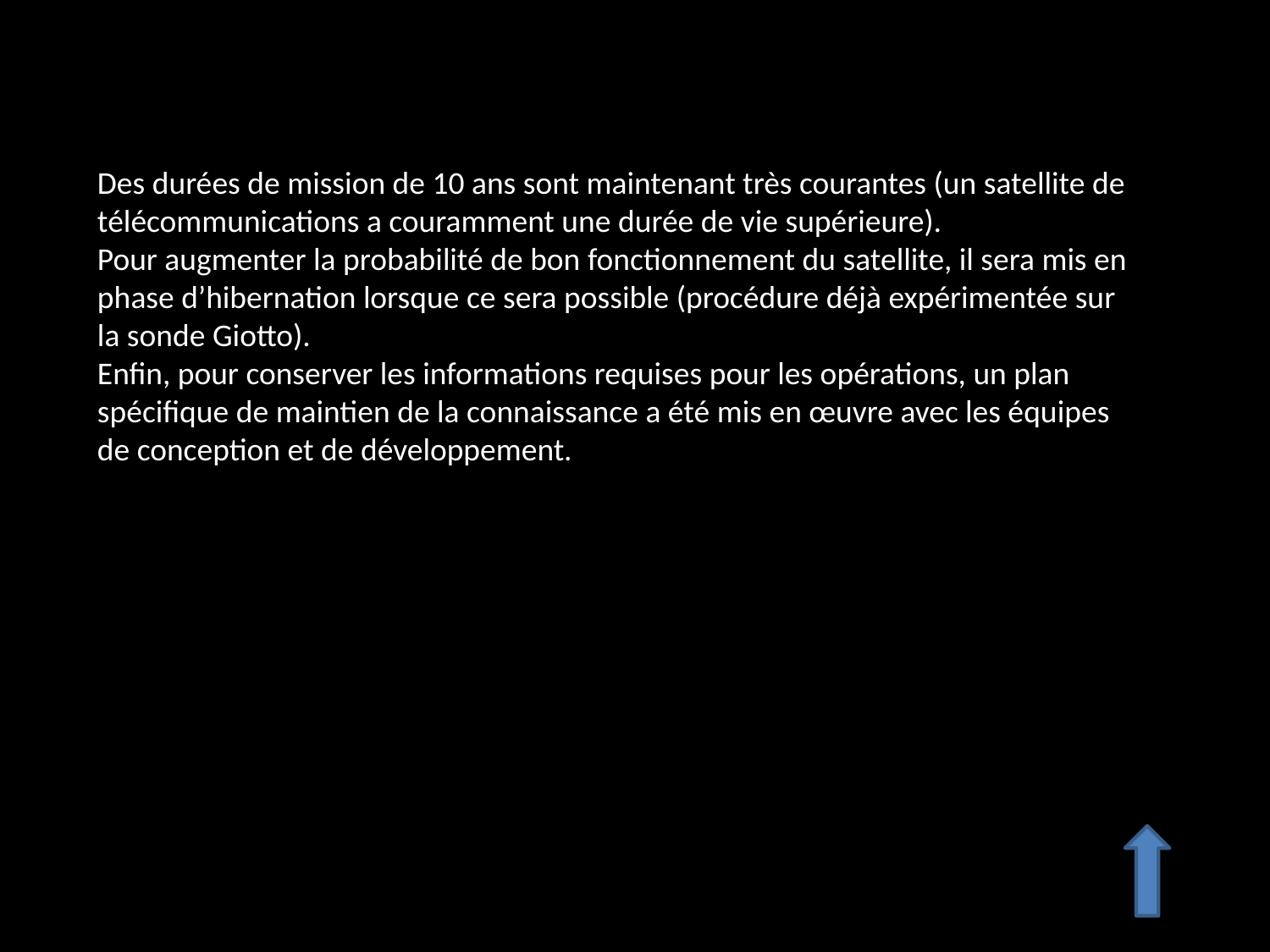

Des durées de mission de 10 ans sont maintenant très courantes (un satellite de
télécommunications a couramment une durée de vie supérieure).
Pour augmenter la probabilité de bon fonctionnement du satellite, il sera mis en phase d’hibernation lorsque ce sera possible (procédure déjà expérimentée sur la sonde Giotto).
Enfin, pour conserver les informations requises pour les opérations, un plan spécifique de maintien de la connaissance a été mis en œuvre avec les équipes de conception et de développement.